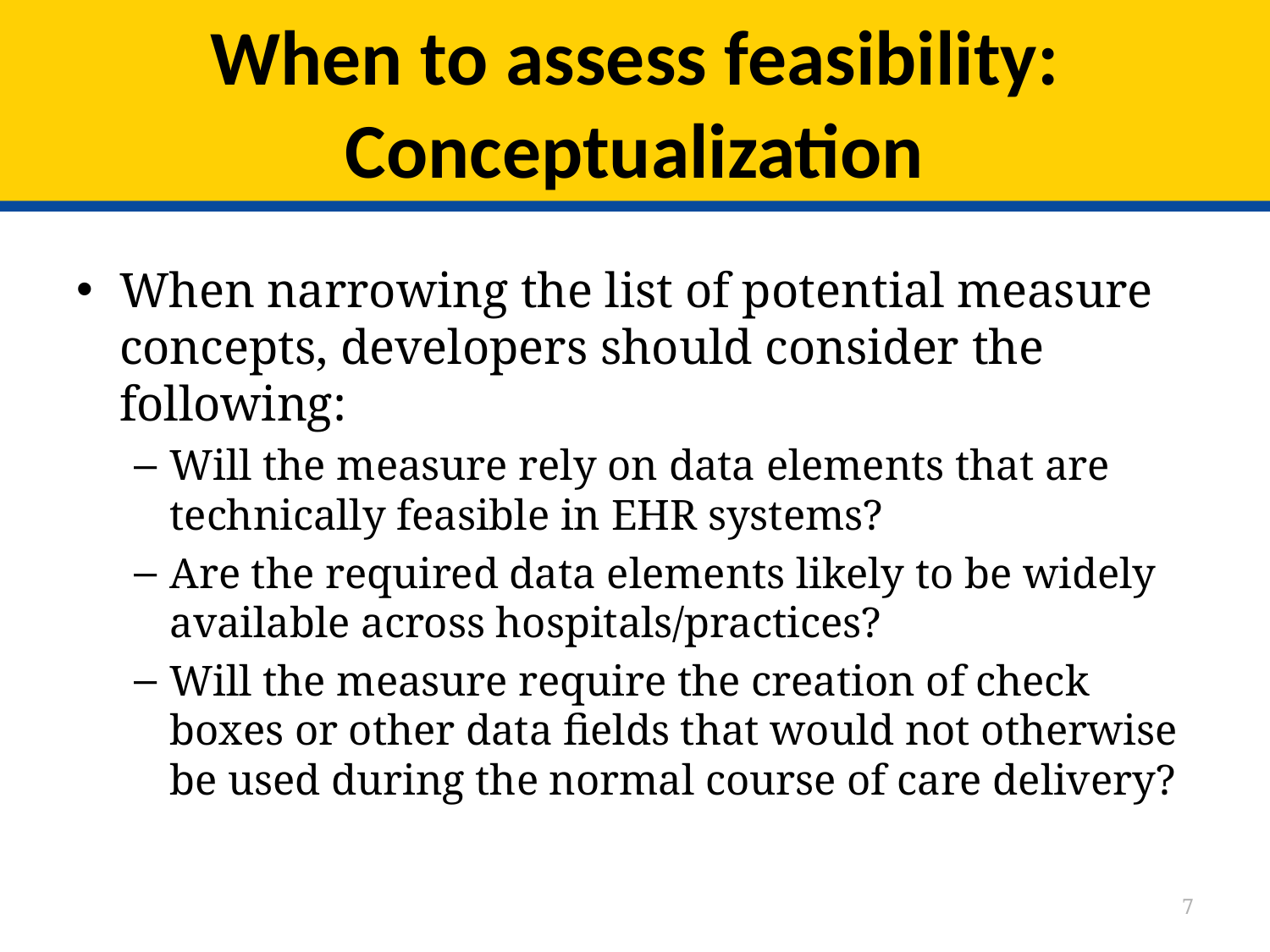

# When to assess feasibility: Conceptualization
When narrowing the list of potential measure concepts, developers should consider the following:
Will the measure rely on data elements that are technically feasible in EHR systems?
Are the required data elements likely to be widely available across hospitals/practices?
Will the measure require the creation of check boxes or other data fields that would not otherwise be used during the normal course of care delivery?

7